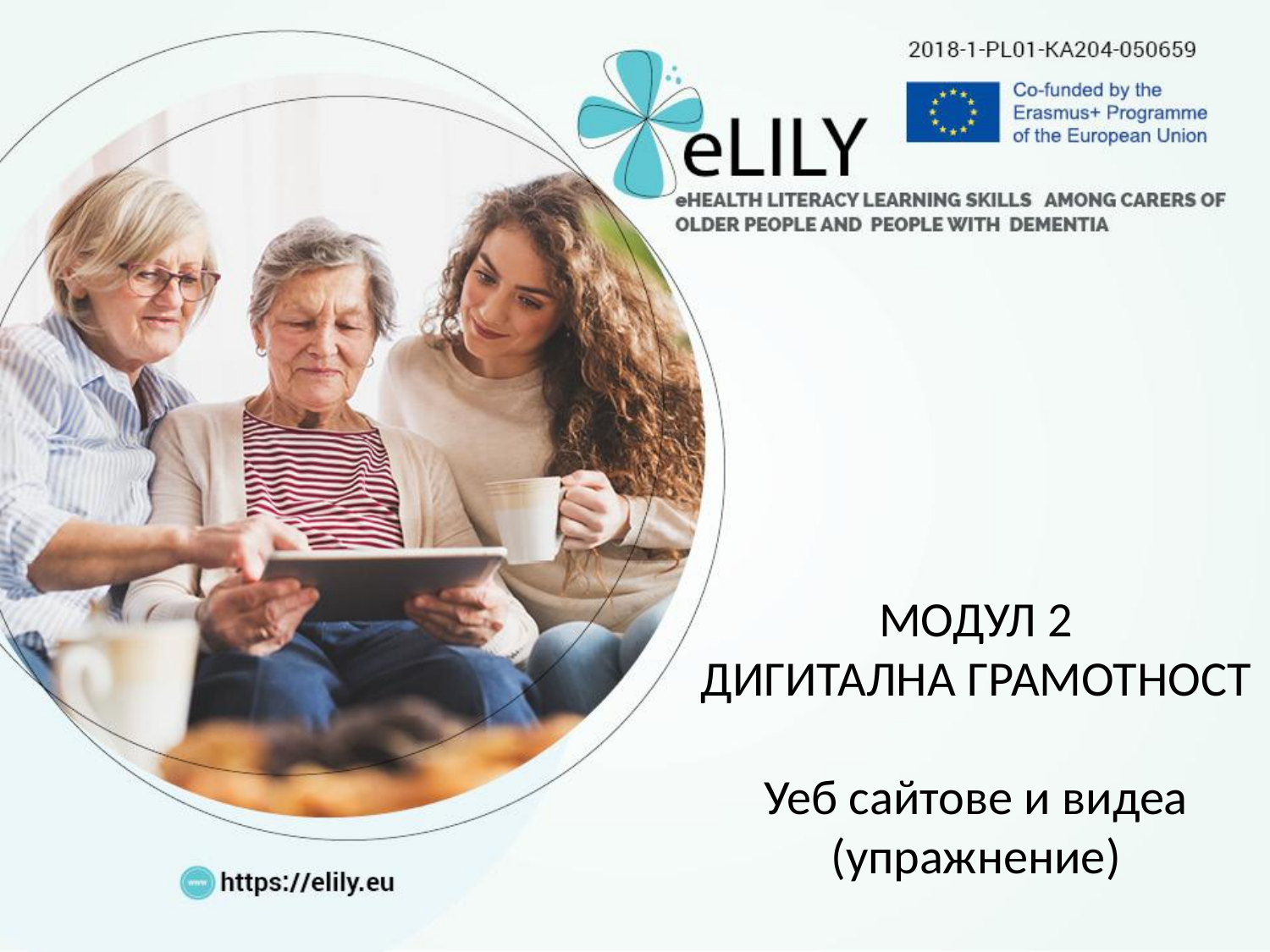

МОДУЛ 2
ДИГИТАЛНА ГРАМОТНОСТ

Уеб сайтове и видеа
(упражнение)